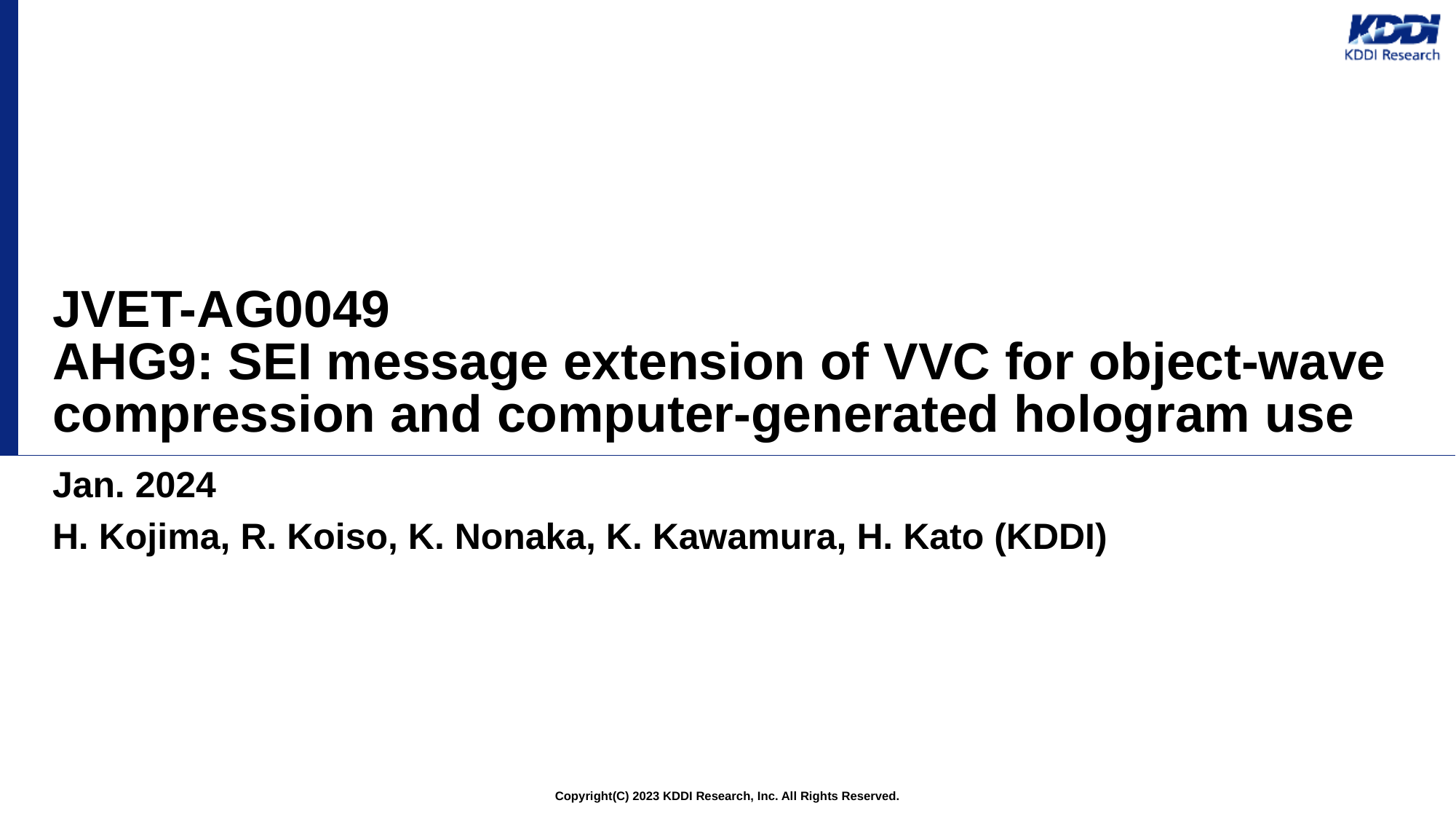

# JVET-AG0049 AHG9: SEI message extension of VVC for object-wave compression and computer-generated hologram use
Jan. 2024
H. Kojima, R. Koiso, K. Nonaka, K. Kawamura, H. Kato (KDDI)